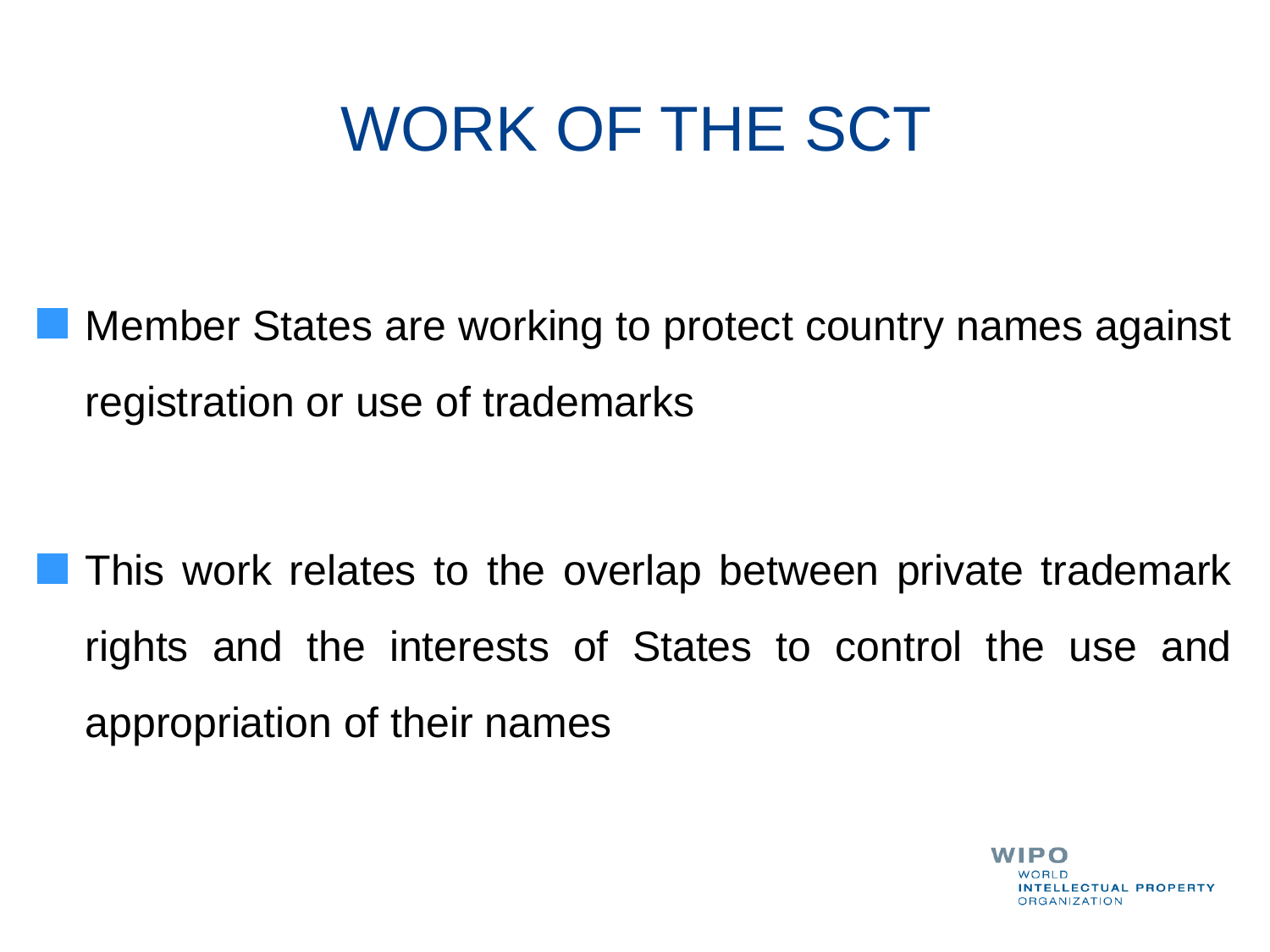

# WORK OF THE SCT
Member States are working to protect country names against registration or use of trademarks

This work relates to the overlap between private trademark rights and the interests of States to control the use and appropriation of their names